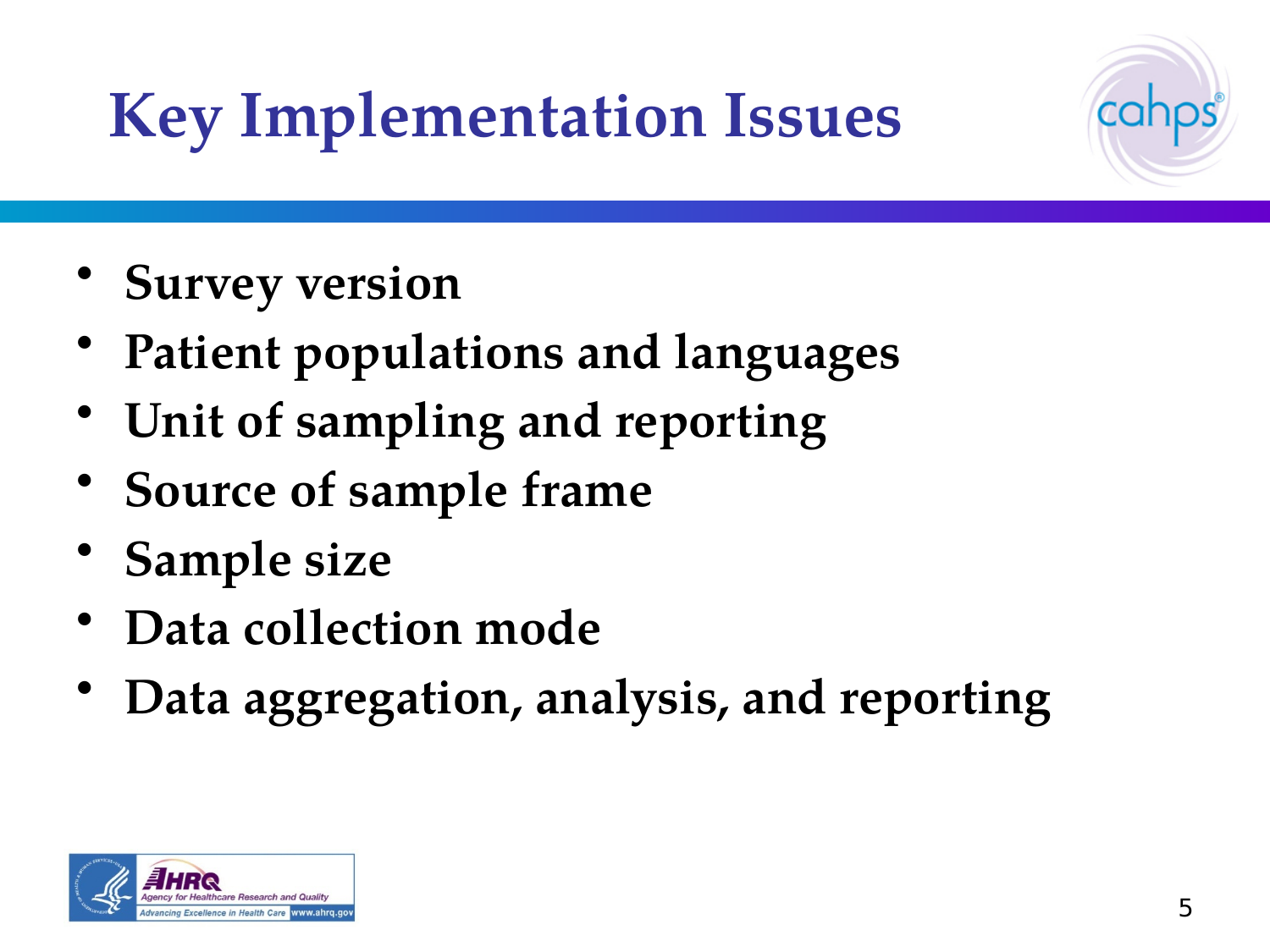

# Key Implementation Issues

Survey version
Patient populations and languages
Unit of sampling and reporting
Source of sample frame
Sample size
Data collection mode
Data aggregation, analysis, and reporting

5